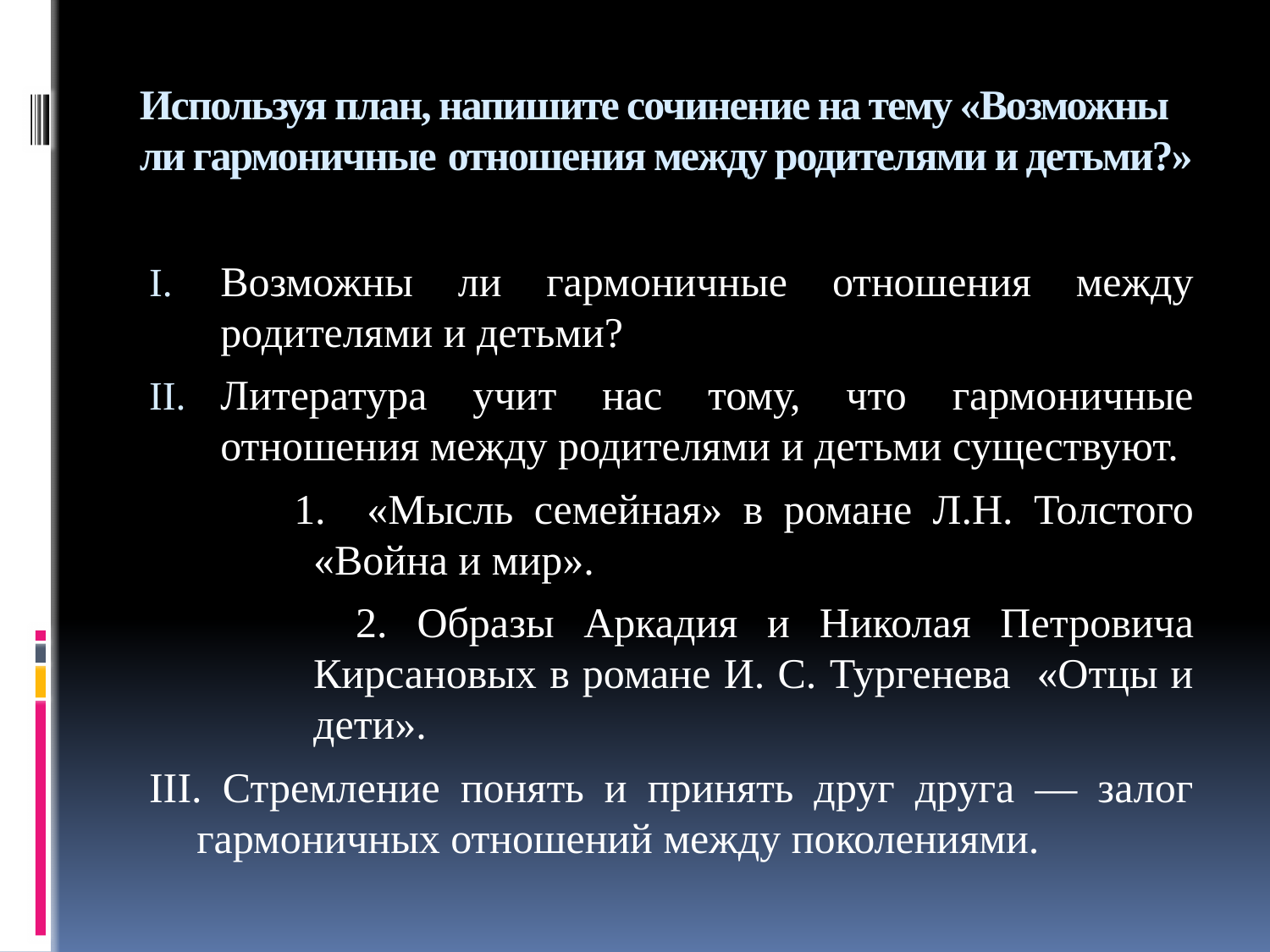

# Используя план, напишите сочинение на тему «Возможны ли гармоничные отношения между родителями и детьми?»
Возможны ли гармоничные отношения между родителями и детьми?
Литература учит нас тому, что гармоничные отношения между родителями и детьми существуют.
       1.  «Мысль семейная» в романе Л.Н. Толстого «Война и мир».
       2. Образы Аркадия и Николая Петровича Кирсановых в романе И. С. Тургенева  «Отцы и дети».
III. Стремление понять и принять друг друга — залог гармоничных отношений между поколениями.